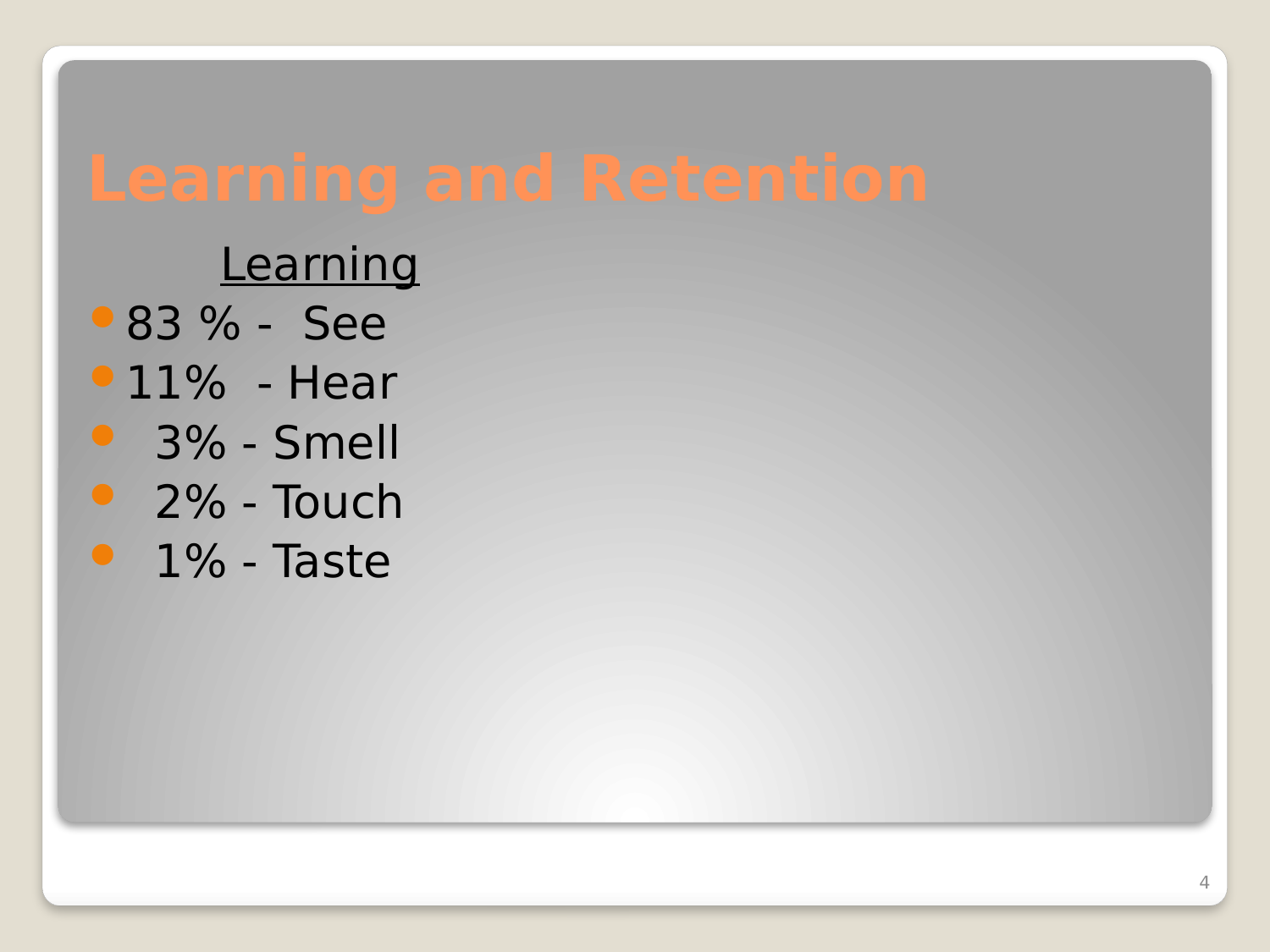

# Learning and Retention
         Learning
83 % -  See
11%  - Hear
  3% - Smell
  2% - Touch
  1% - Taste
4